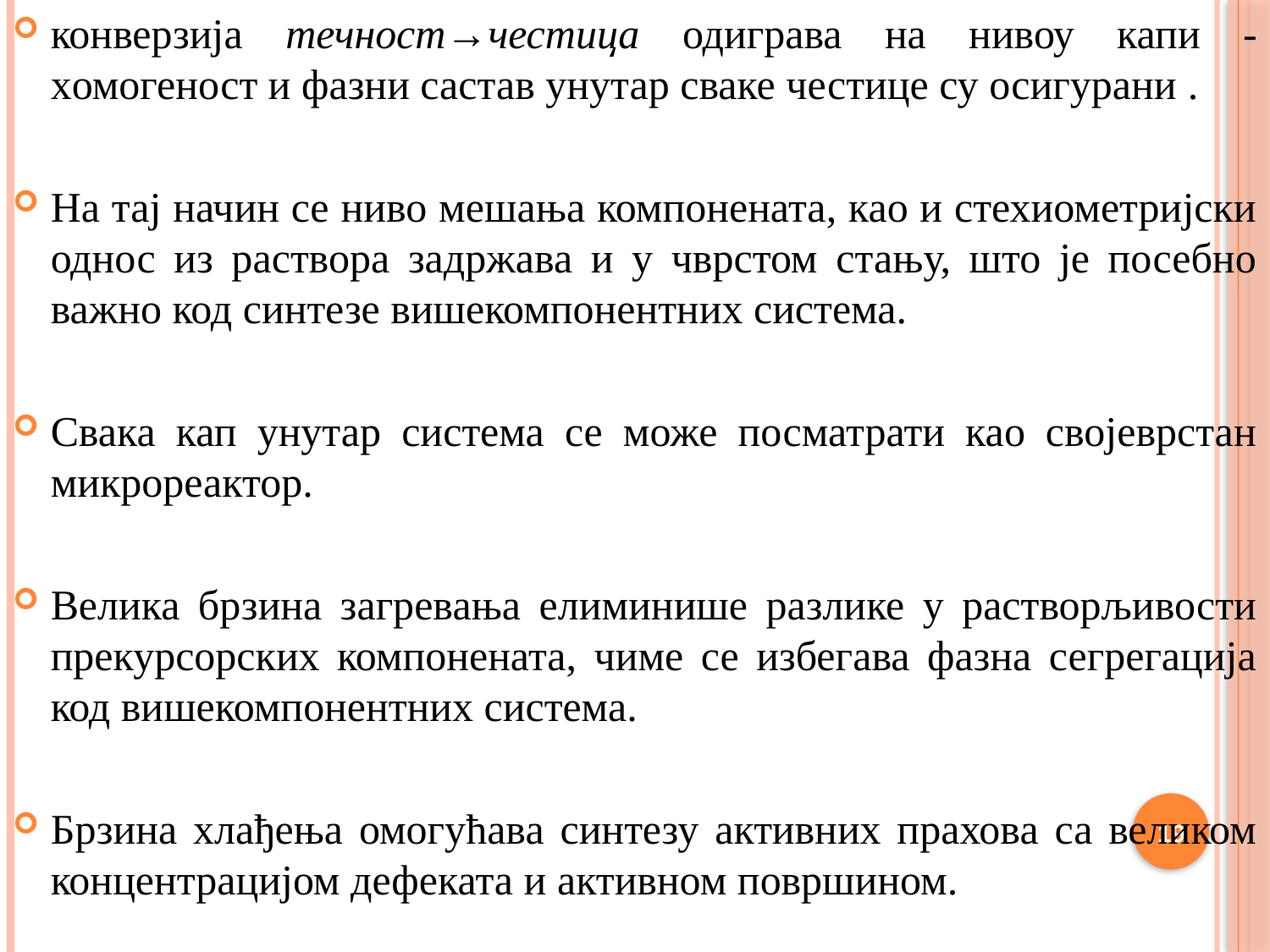

конверзија течност→честица одиграва на нивоу капи -хомогеност и фазни састав унутар сваке честице су осигурани .

На тај начин се ниво мешања компонената, као и стехиометријски однос из раствора задржава и у чврстом стању, што је посебно важно код синтезе вишекомпонентних система.

Свака кап унутар система се може посматрати као својеврстан микрореактор.

Велика брзина загревања елиминише разлике у растворљивости прекурсорских компонената, чиме се избегава фазна сегрегација код вишекомпонентних система.

Брзина хлађења омогућава синтезу активних прахова са великом концентрацијом дефеката и активном површином.
19